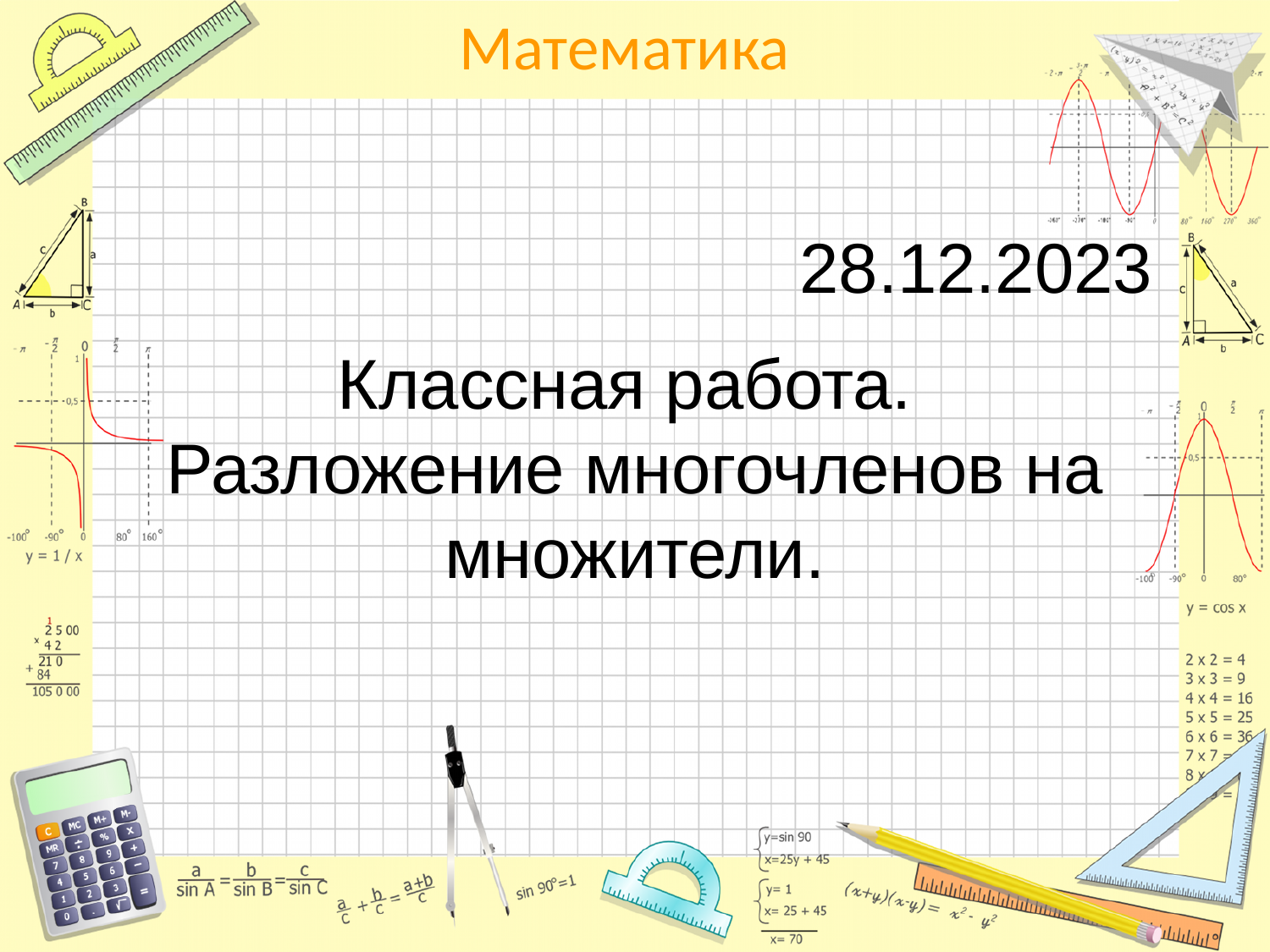

28.12.2023
# Классная работа. Разложение многочленов на множители.